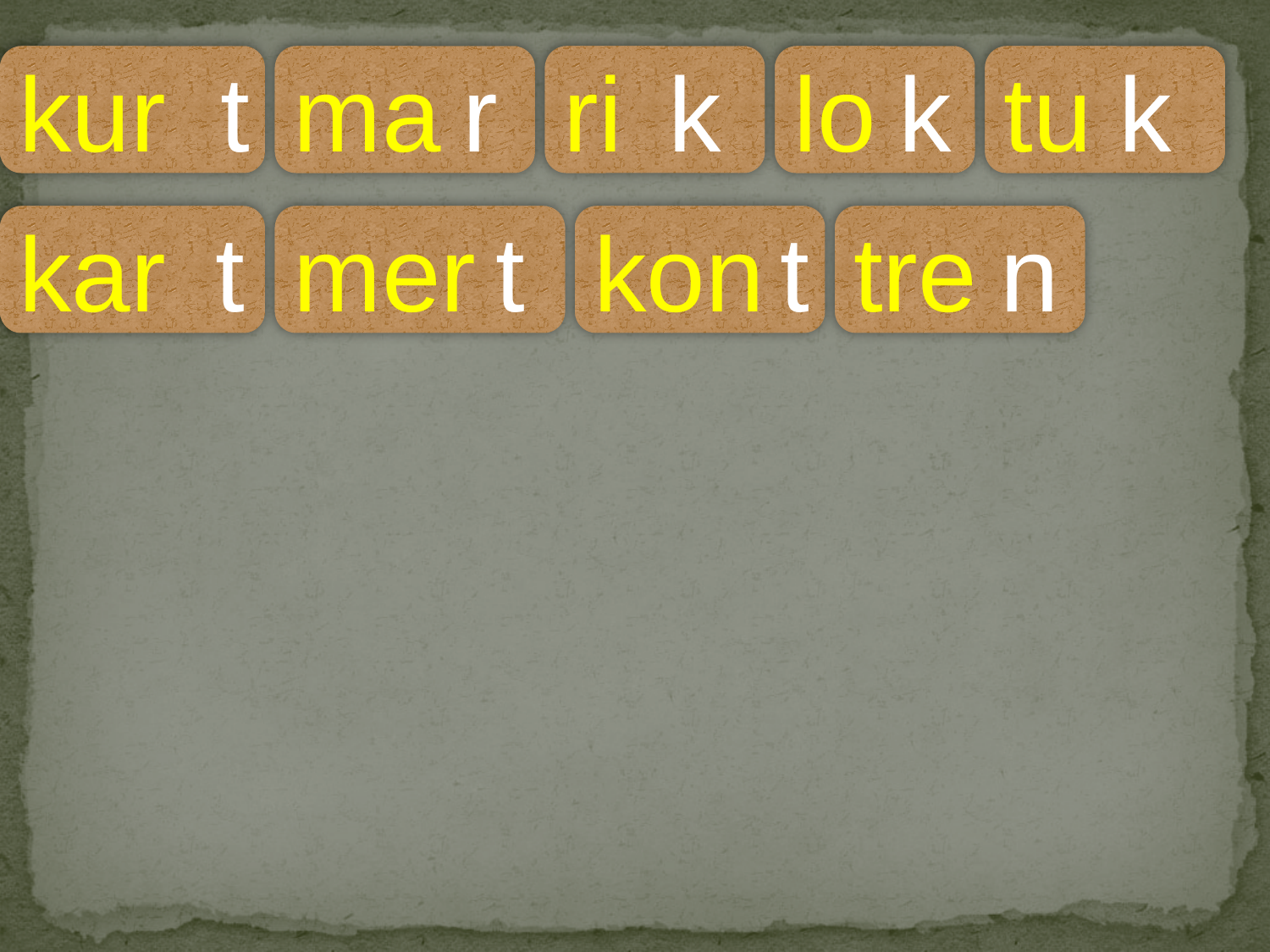

kur
t
ma
r
ri
k
lo
k
tu
k
kar
t
mer
t
kon
t
tre
n